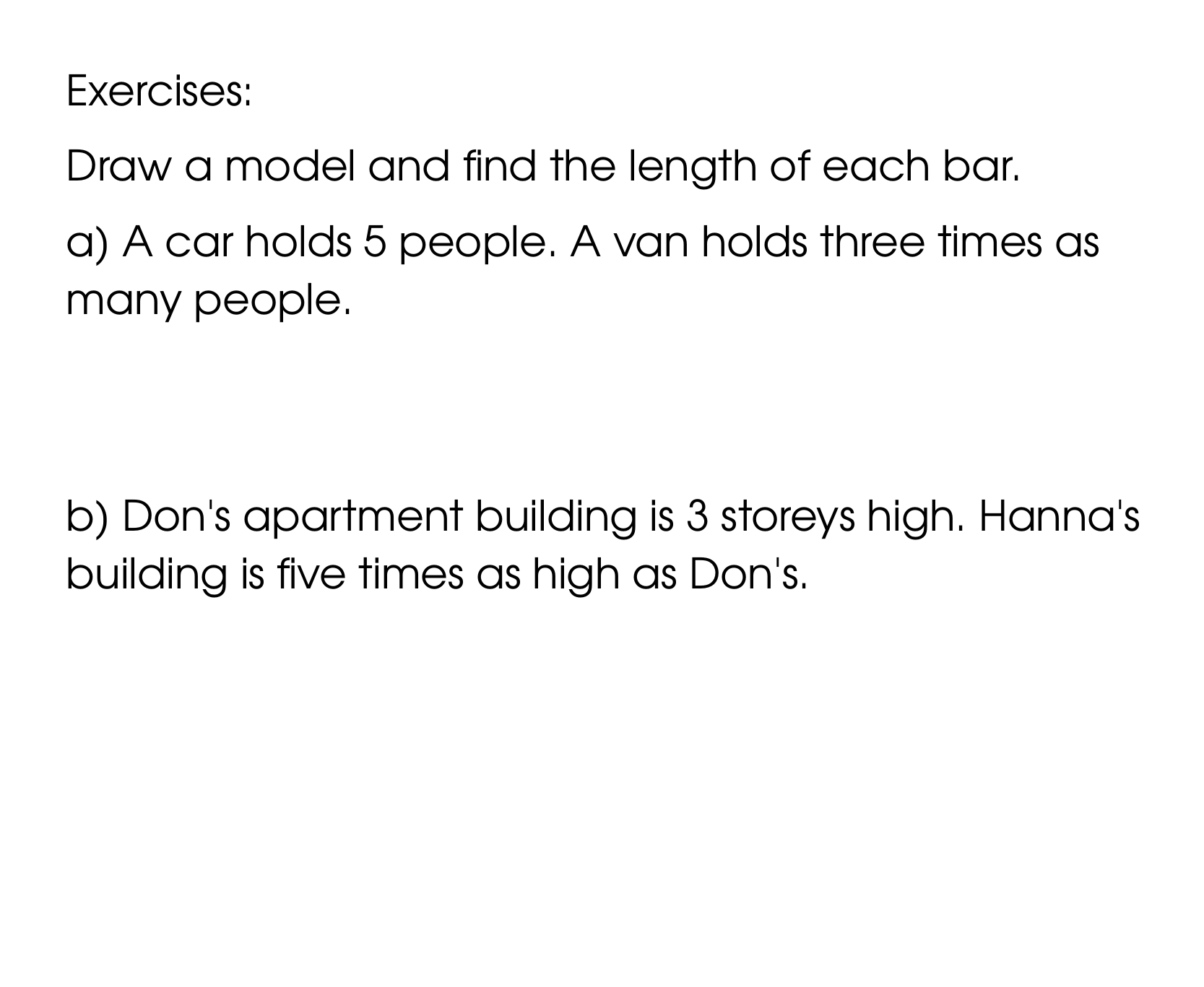

Exercises:
Draw a model and find the length of each bar.
a) A car holds 5 people. A van holds three times as many people.
b) Don's apartment building is 3 storeys high. Hanna's building is five times as high as Don's.